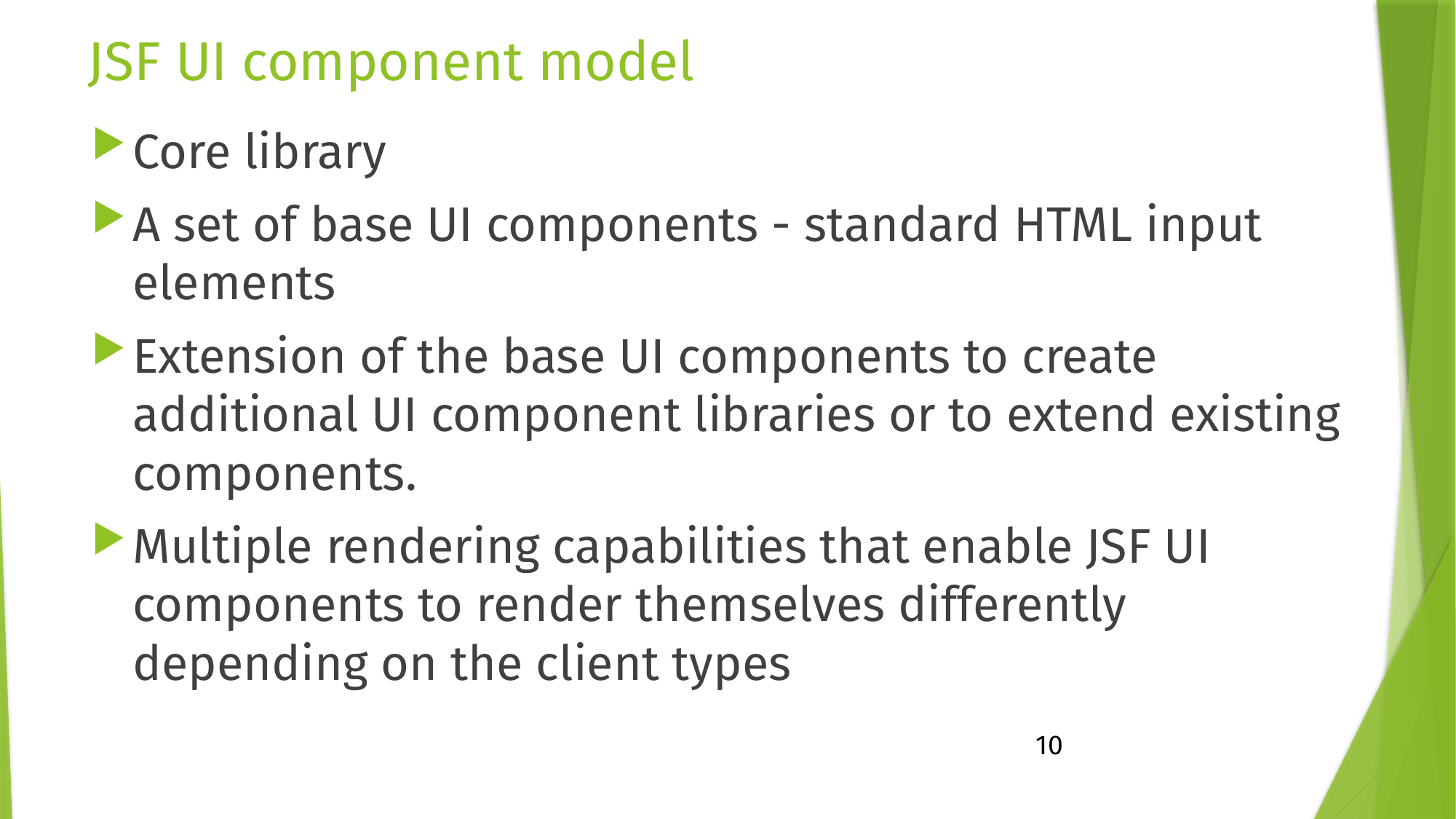

# JSF UI component model
Core library
A set of base UI components - standard HTML input elements
Extension of the base UI components to create additional UI component libraries or to extend existing components.
Multiple rendering capabilities that enable JSF UI components to render themselves differently depending on the client types
10